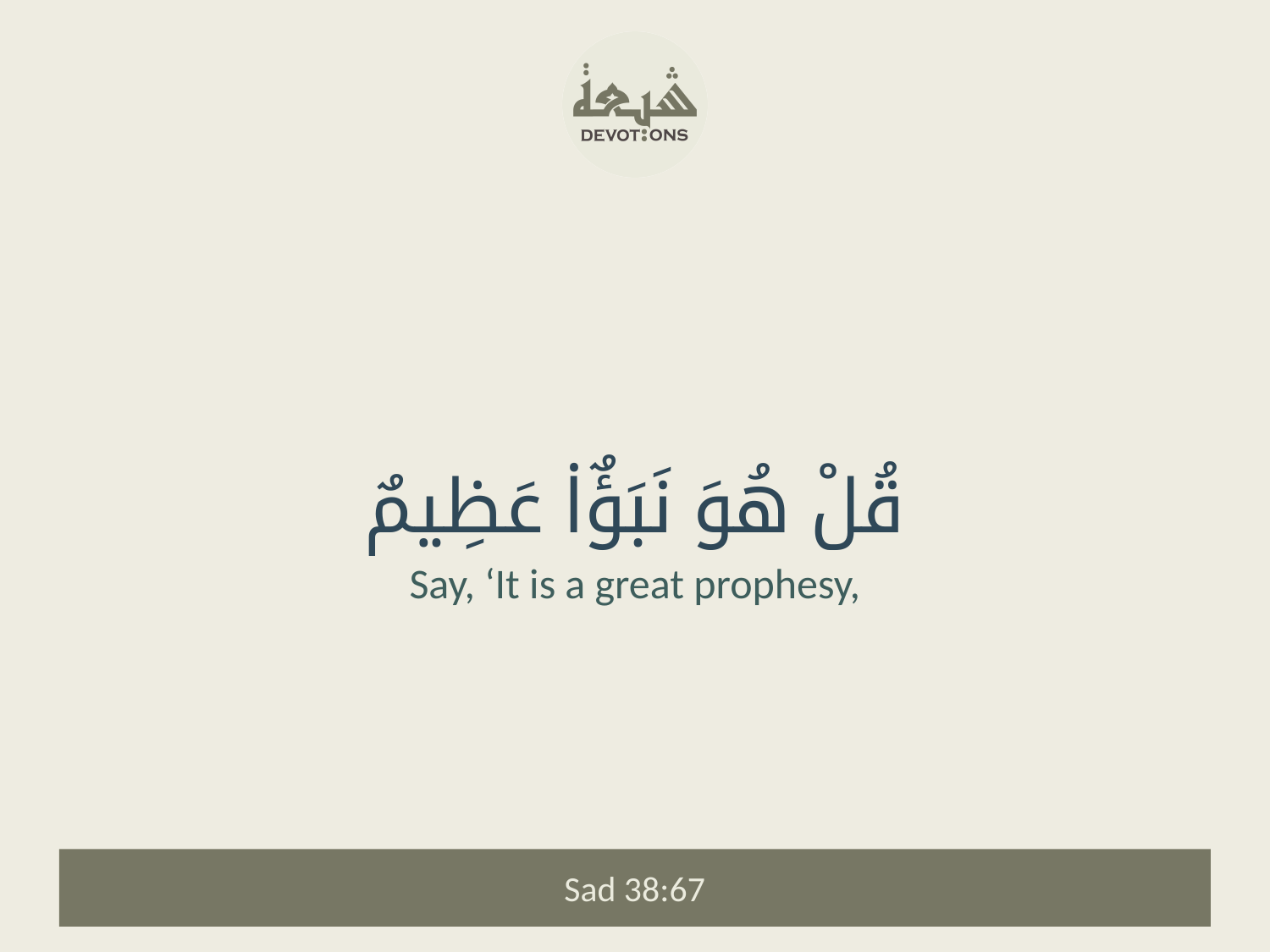

قُلْ هُوَ نَبَؤٌا۟ عَظِيمٌ
Say, ‘It is a great prophesy,
Sad 38:67